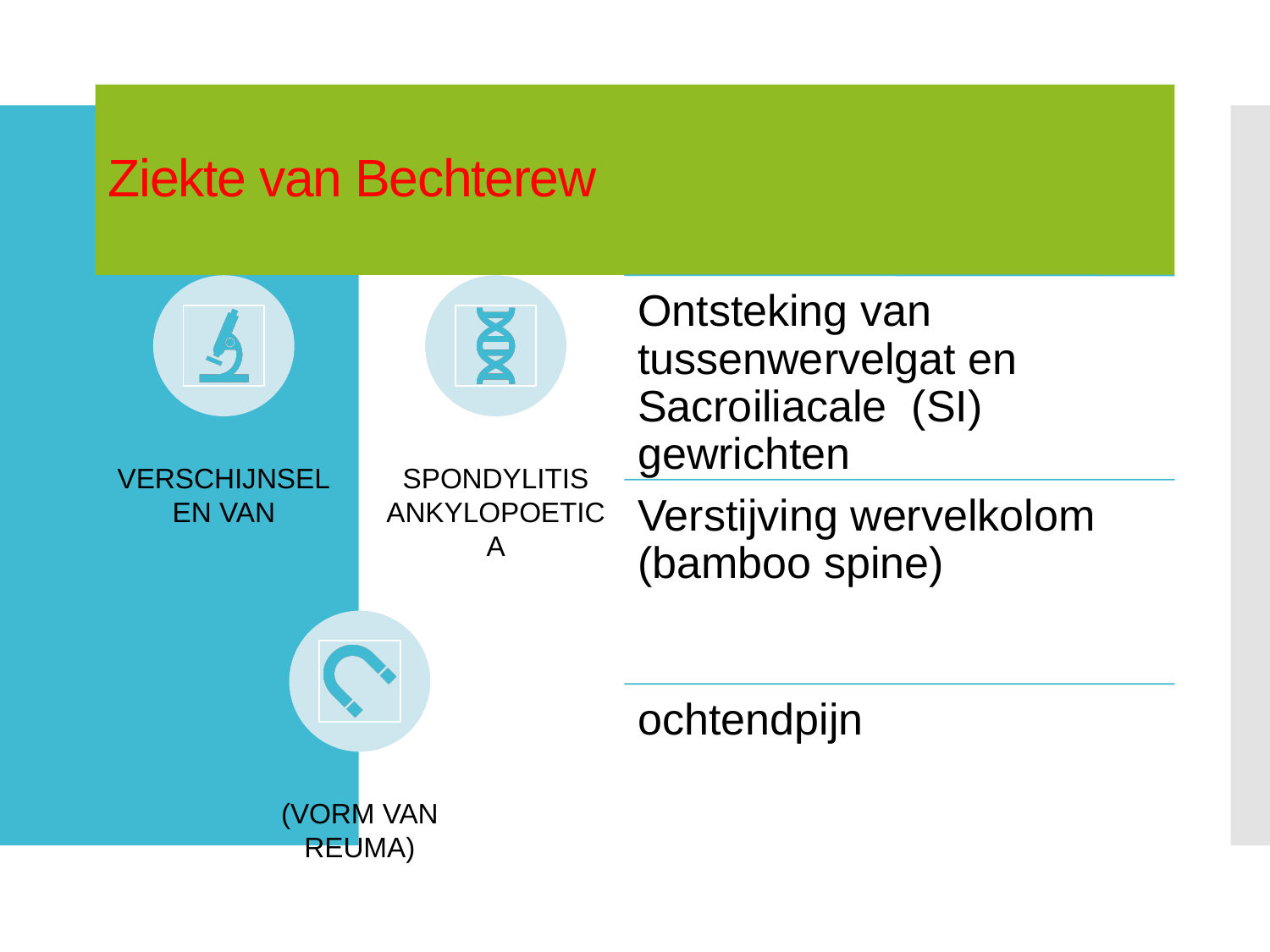

# Ziekte van Bechterew
Verschijnselen van
Spondylitis ankylopoetica
(Vorm van reuma)
Ontsteking van tussenwervelgat en Sacroiliacale  (SI) gewrichten
Verstijving wervelkolom (bamboo spine)
ochtendpijn